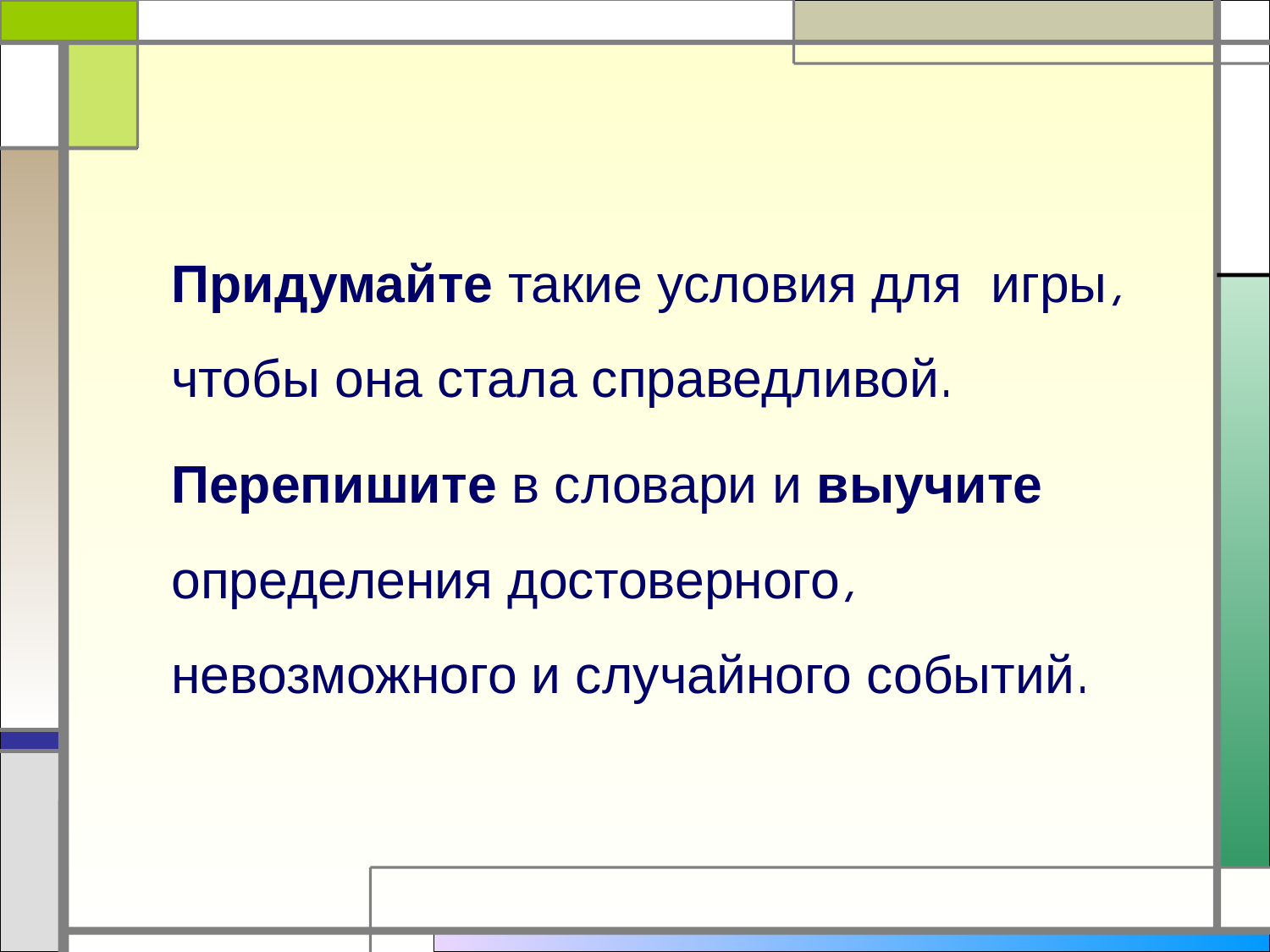

Придумайте такие условия для  игры, чтобы она стала справедливой.
Перепишите в словари и выучите определения достоверного, невозможного и случайного событий.